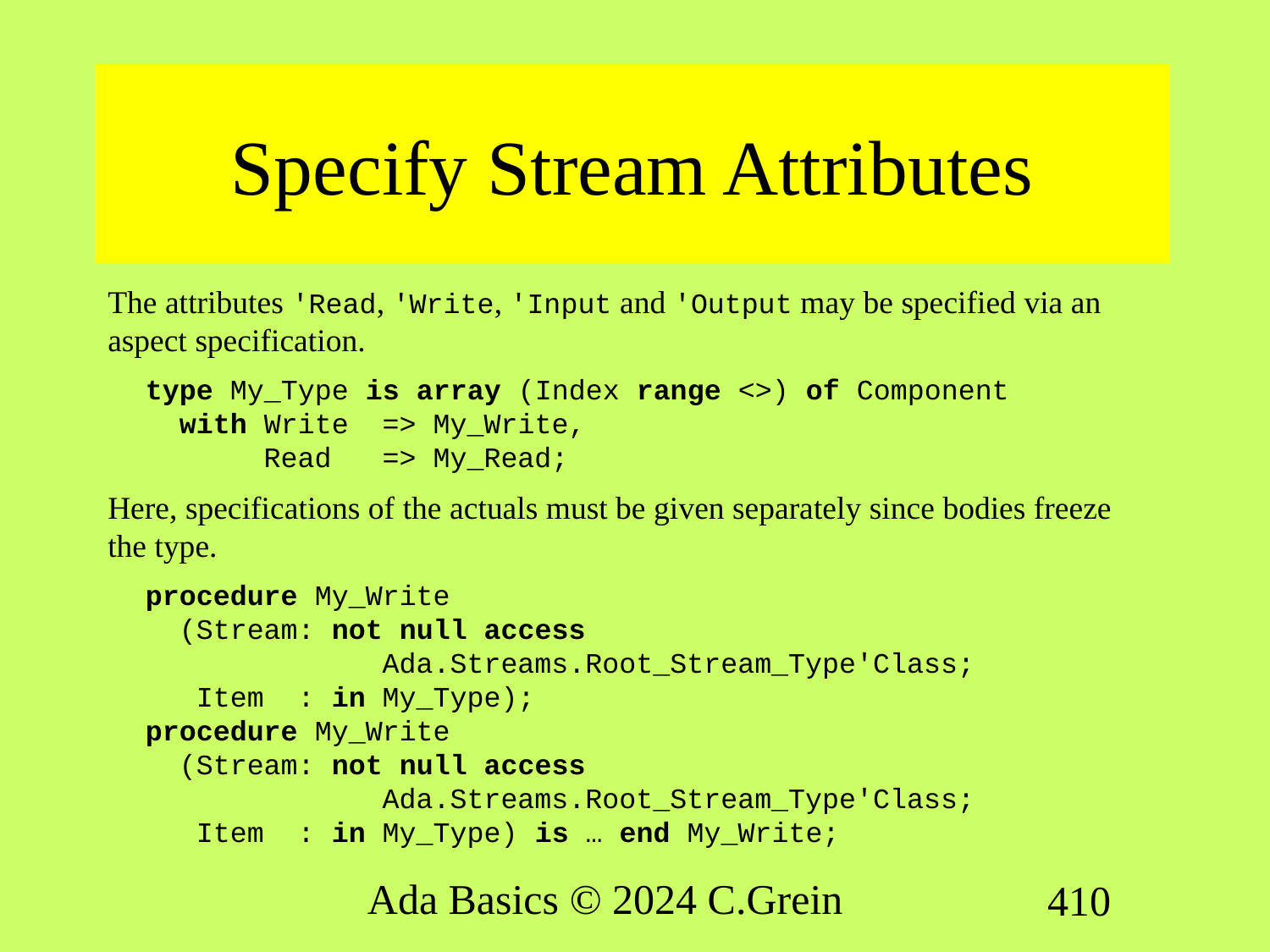

# Specify Stream Attributes
The attributes 'Read, 'Write, 'Input and 'Output may be specified via an aspect specification.
type My_Type is array (Index range <>) of Component
  with Write  => My_Write,
       Read   => My_Read;
Here, specifications of the actuals must be given separately since bodies freeze the type.
procedure My_Write
  (Stream: not null access
              Ada.Streams.Root_Stream_Type'Class;
   Item  : in My_Type);
procedure My_Write
  (Stream: not null access
              Ada.Streams.Root_Stream_Type'Class;
   Item  : in My_Type) is … end My_Write;

Ada Basics © 2024 C.Grein
410